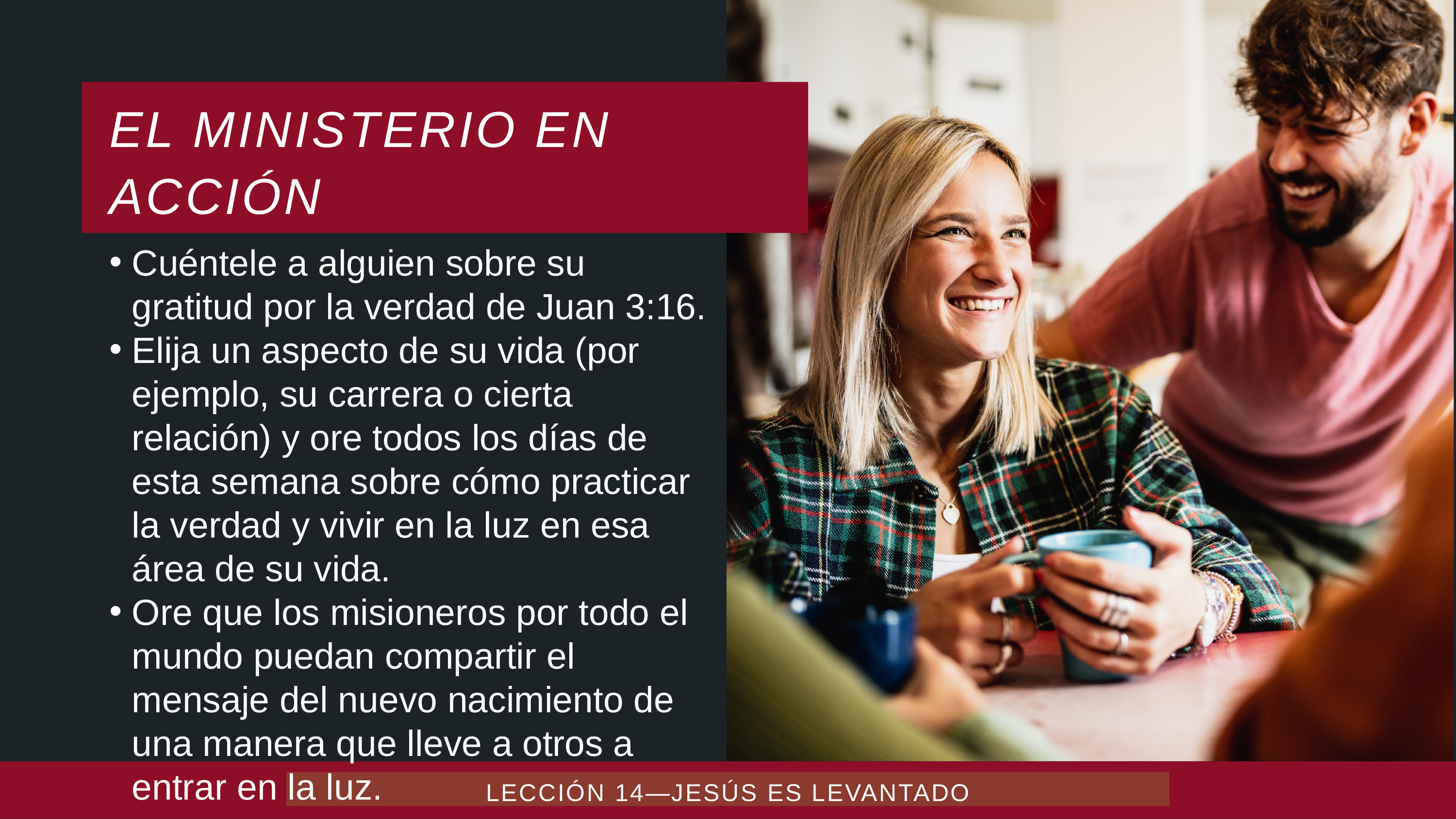

Cuéntele a alguien sobre su gratitud por la verdad de Juan 3:16.
Elija un aspecto de su vida (por ejemplo, su carrera o cierta relación) y ore todos los días de esta semana sobre cómo practicar la verdad y vivir en la luz en esa área de su vida.
Ore que los misioneros por todo el mundo puedan compartir el mensaje del nuevo nacimiento de una manera que lleve a otros a entrar en la luz.